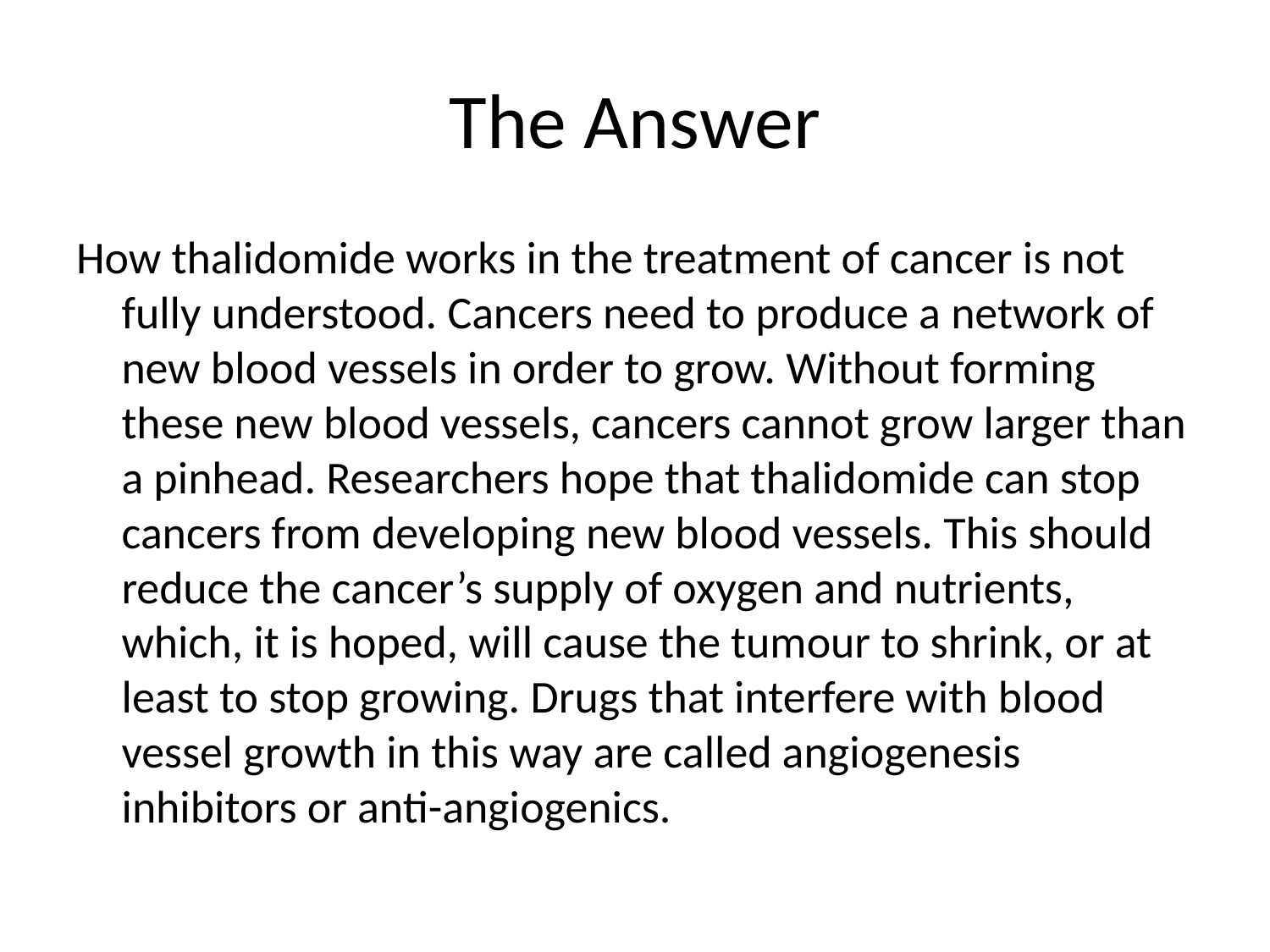

# The Answer
How thalidomide works in the treatment of cancer is not fully understood. Cancers need to produce a network of new blood vessels in order to grow. Without forming these new blood vessels, cancers cannot grow larger than a pinhead. Researchers hope that thalidomide can stop cancers from developing new blood vessels. This should reduce the cancer’s supply of oxygen and nutrients, which, it is hoped, will cause the tumour to shrink, or at least to stop growing. Drugs that interfere with blood vessel growth in this way are called angiogenesis inhibitors or anti-angiogenics.